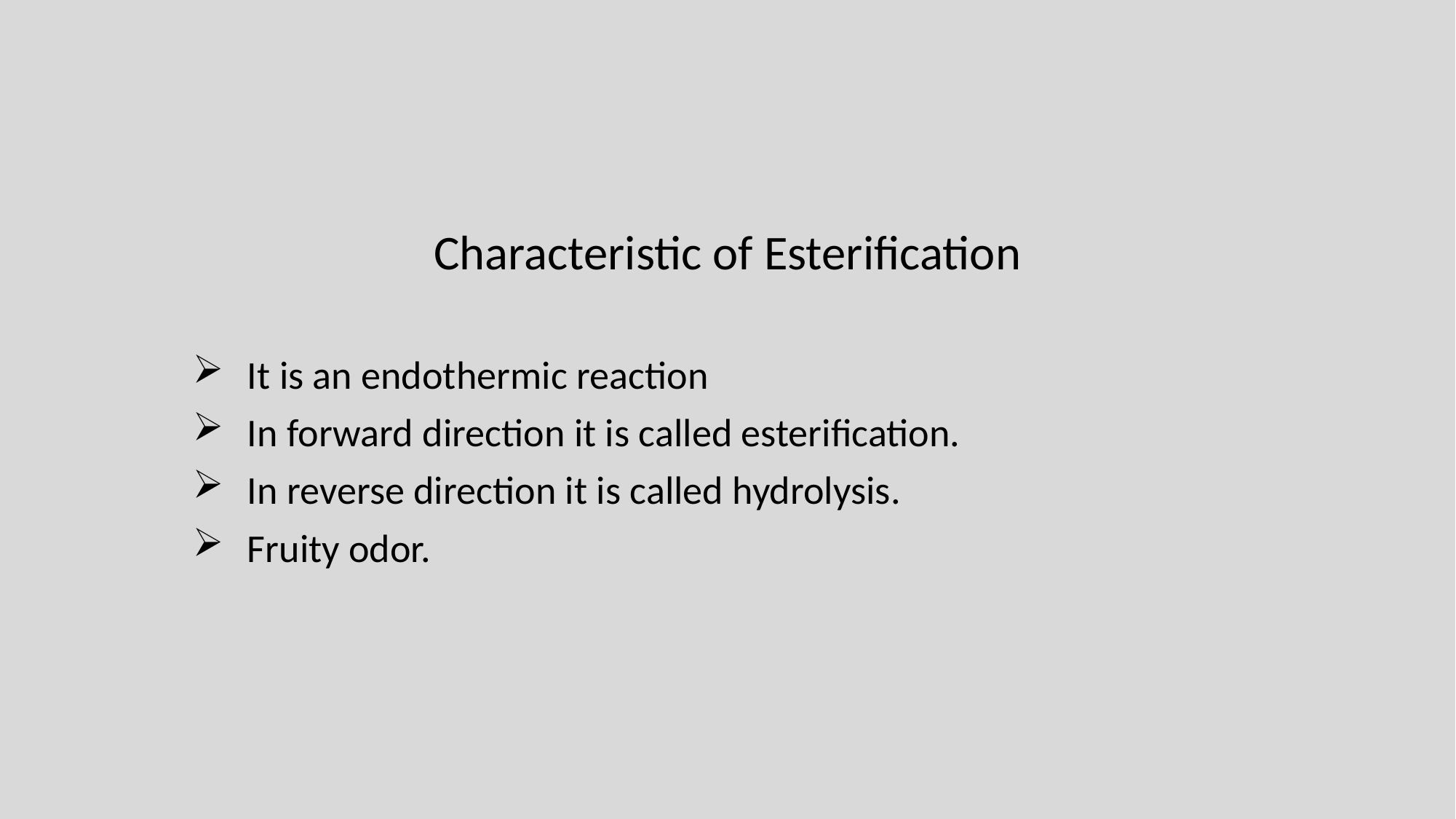

# Characteristic of Esterification
It is an endothermic reaction
In forward direction it is called esterification.
In reverse direction it is called hydrolysis.
Fruity odor.